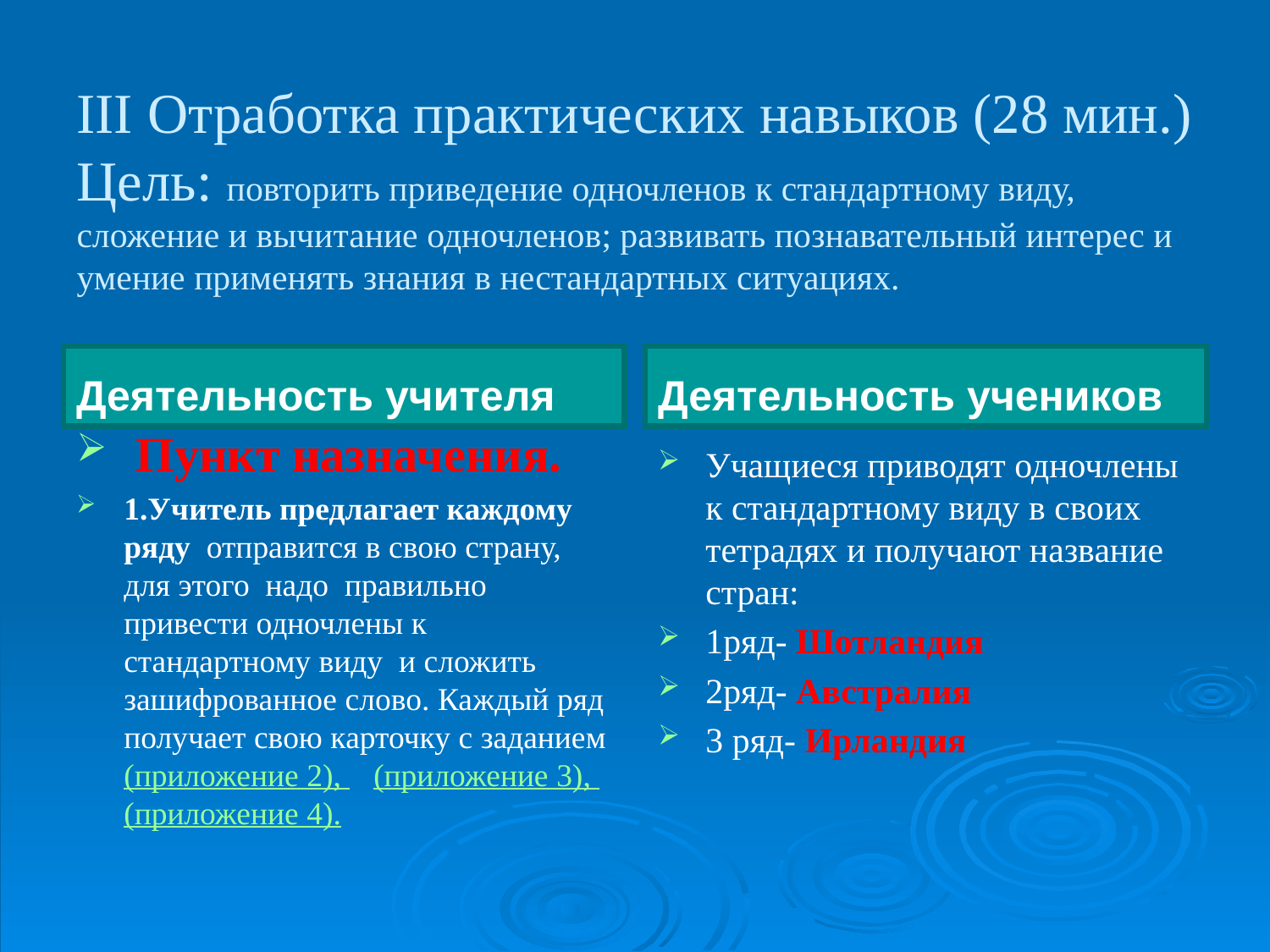

# III Отработка практических навыков (28 мин.) Цель: повторить приведение одночленов к стандартному виду, сложение и вычитание одночленов; развивать познавательный интерес и умение применять знания в нестандартных ситуациях.
Деятельность учителя
Деятельность учеников
 Пункт назначения.
1.Учитель предлагает каждому ряду  отправится в свою страну, для этого  надо  правильно привести одночлены к стандартному виду  и сложить зашифрованное слово. Каждый ряд получает свою карточку с заданием (приложение 2),    (приложение 3), (приложение 4).

Учащиеся приводят одночлены к стандартному виду в своих тетрадях и получают название стран:
1ряд- Шотландия
2ряд- Австралия
3 ряд- Ирландия